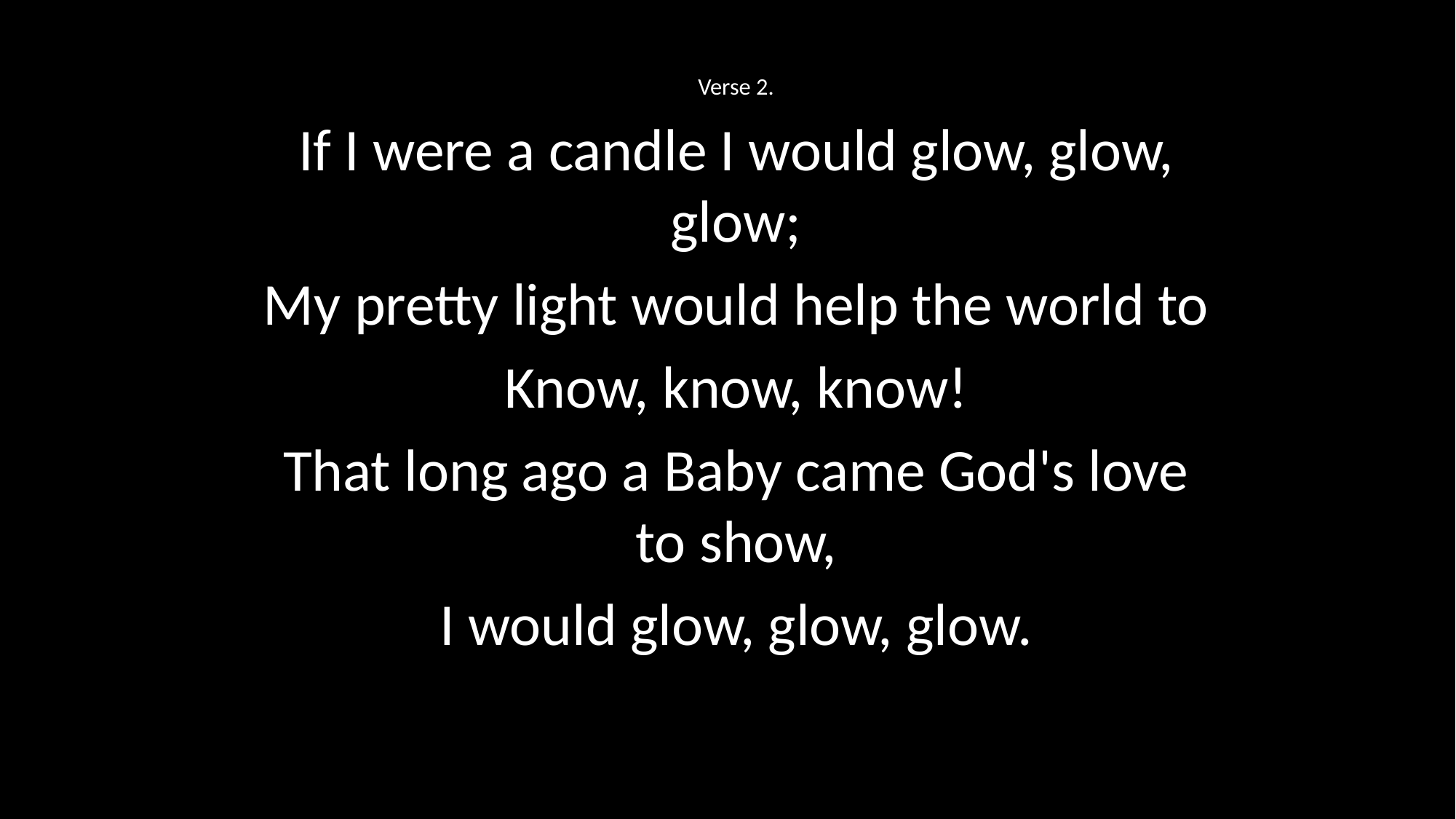

Verse 2.
If I were a candle I would glow, glow, glow;
My pretty light would help the world to
Know, know, know!
That long ago a Baby came God's love to show,
I would glow, glow, glow.